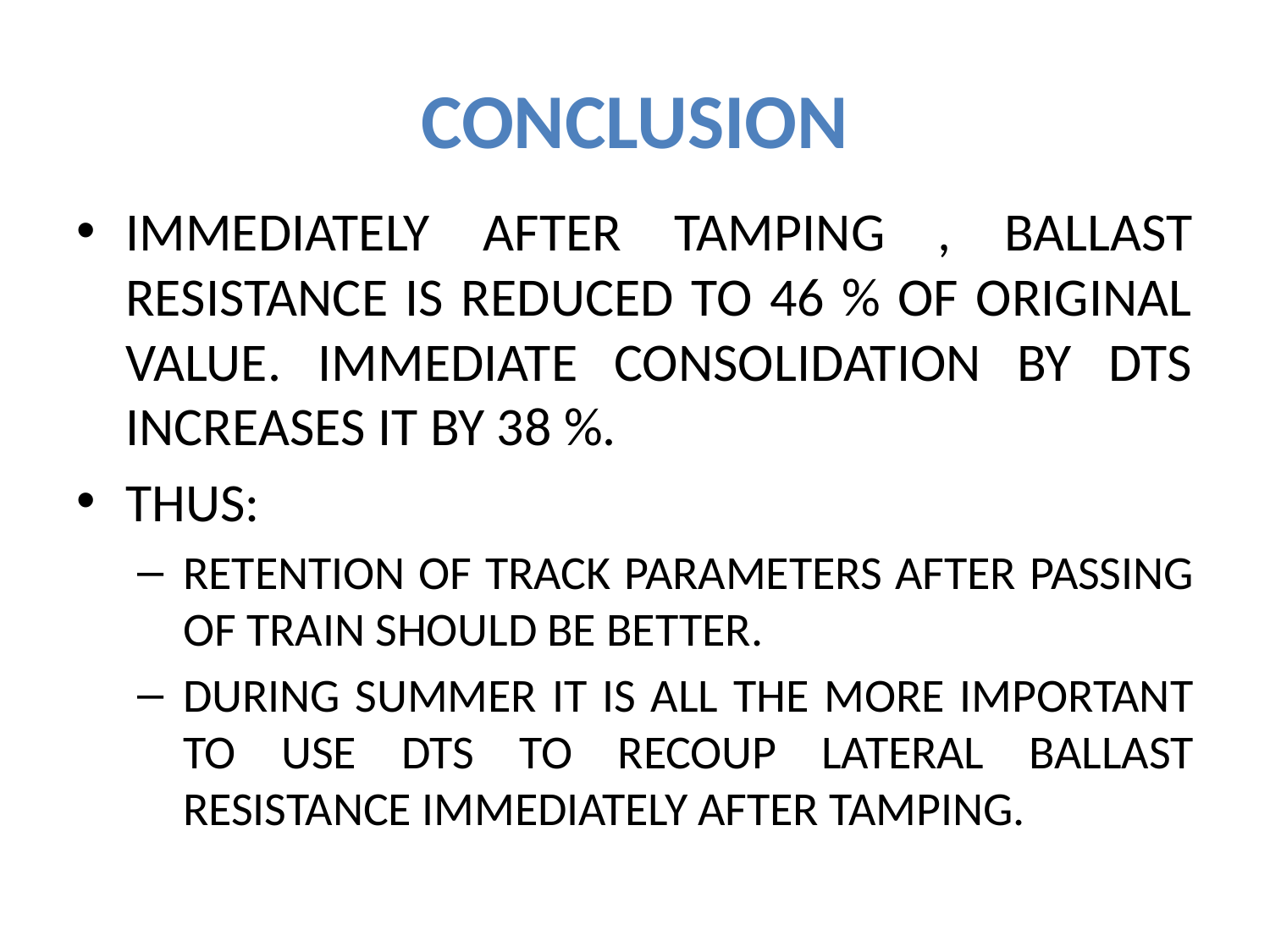

# CONCLUSION
IMMEDIATELY AFTER TAMPING , BALLAST RESISTANCE IS REDUCED TO 46 % OF ORIGINAL VALUE. IMMEDIATE CONSOLIDATION BY DTS INCREASES IT BY 38 %.
THUS:
RETENTION OF TRACK PARAMETERS AFTER PASSING OF TRAIN SHOULD BE BETTER.
DURING SUMMER IT IS ALL THE MORE IMPORTANT TO USE DTS TO RECOUP LATERAL BALLAST RESISTANCE IMMEDIATELY AFTER TAMPING.